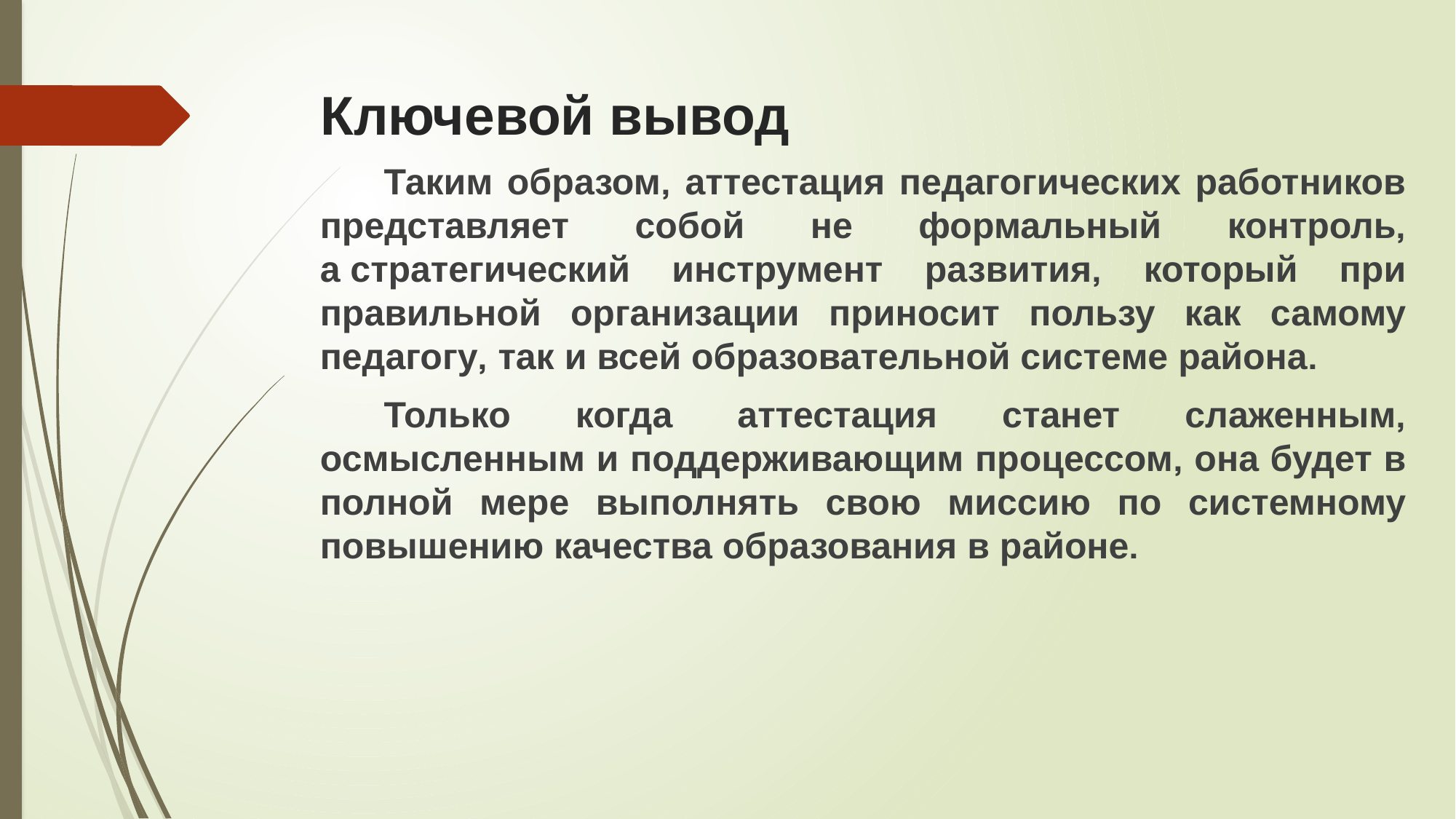

# Ключевой вывод
Таким образом, аттестация педагогических работников представляет собой не формальный контроль, а стратегический инструмент развития, который при правильной организации приносит пользу как самому педагогу, так и всей образовательной системе района.
Только когда аттестация станет слаженным, осмысленным и поддерживающим процессом, она будет в полной мере выполнять свою миссию по системному повышению качества образования в районе.